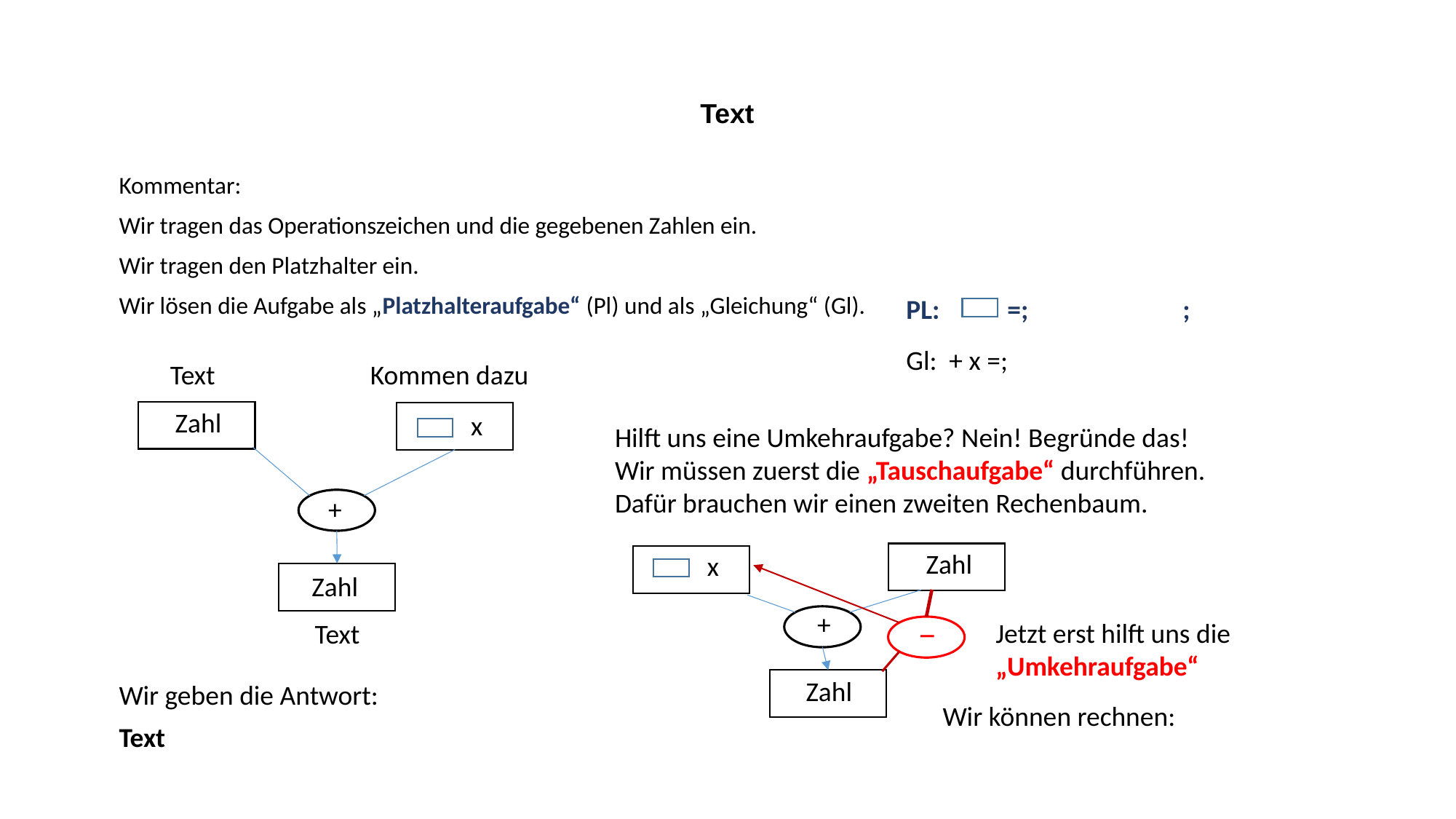

# Text
Kommentar:
Wir tragen das Operationszeichen und die gegebenen Zahlen ein.
Wir tragen den Platzhalter ein.
Wir lösen die Aufgabe als „Platzhalteraufgabe“ (Pl) und als „Gleichung“ (Gl).
PL:           =;                         ;

Gl:  + x =;

Text
Kommen dazu
Zahl

x
Hilft uns eine Umkehraufgabe? Nein! Begründe das!
Wir müssen zuerst die „Tauschaufgabe“ durchführen.
Dafür brauchen wir einen zweiten Rechenbaum.

+

Zahl
x

Zahl
_
+

Jetzt erst hilft uns die „Umkehraufgabe“
Text

Zahl

Wir geben die Antwort:
Wir können rechnen:

Text